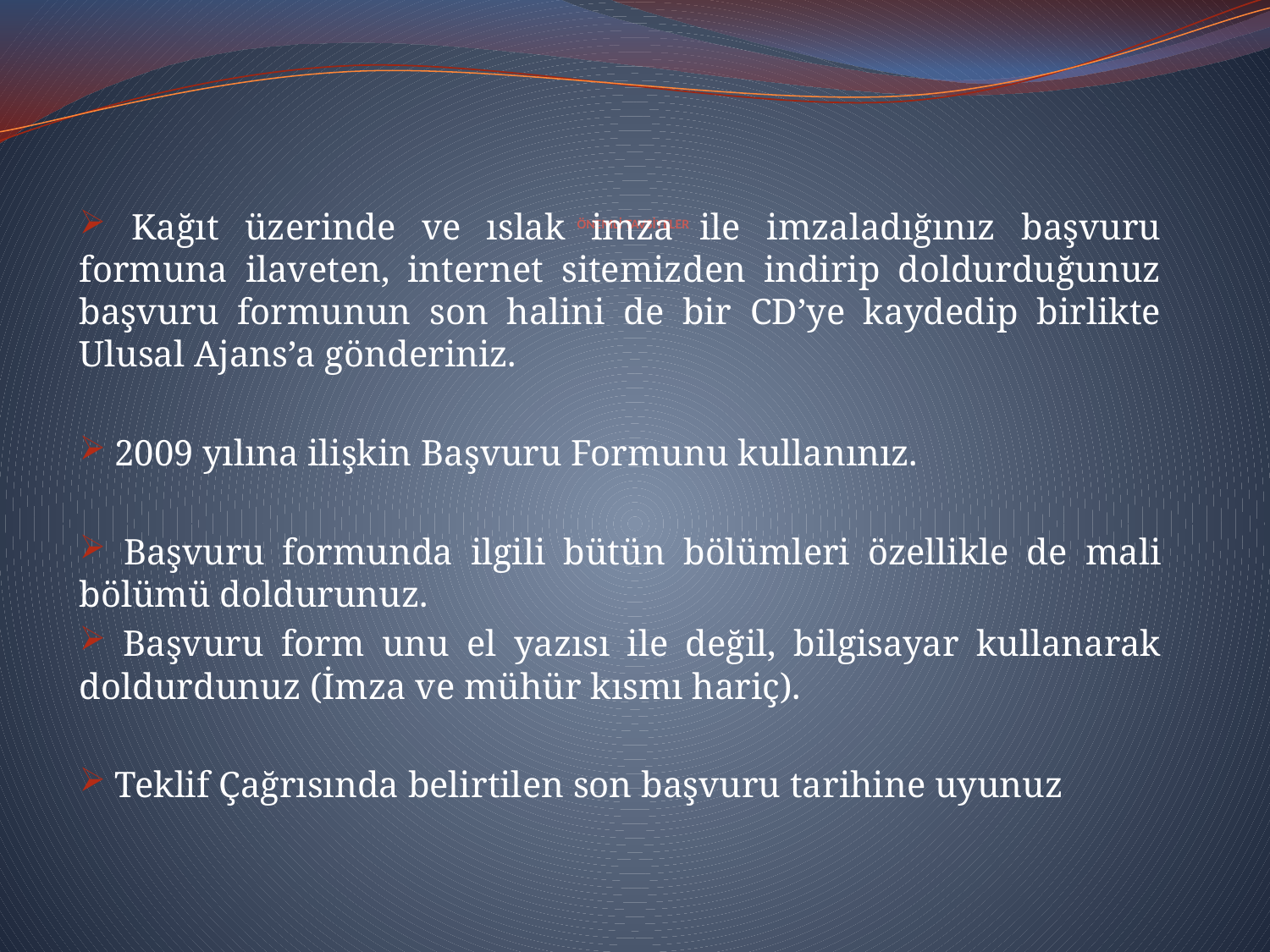

# ÖNEMLİ TAVSİYELER
 Kağıt üzerinde ve ıslak imza ile imzaladığınız başvuru formuna ilaveten, internet sitemizden indirip doldurduğunuz başvuru formunun son halini de bir CD’ye kaydedip birlikte Ulusal Ajans’a gönderiniz.

 2009 yılına ilişkin Başvuru Formunu kullanınız.

 Başvuru formunda ilgili bütün bölümleri özellikle de mali bölümü doldurunuz.
 Başvuru form unu el yazısı ile değil, bilgisayar kullanarak doldurdunuz (İmza ve mühür kısmı hariç).

 Teklif Çağrısında belirtilen son başvuru tarihine uyunuz